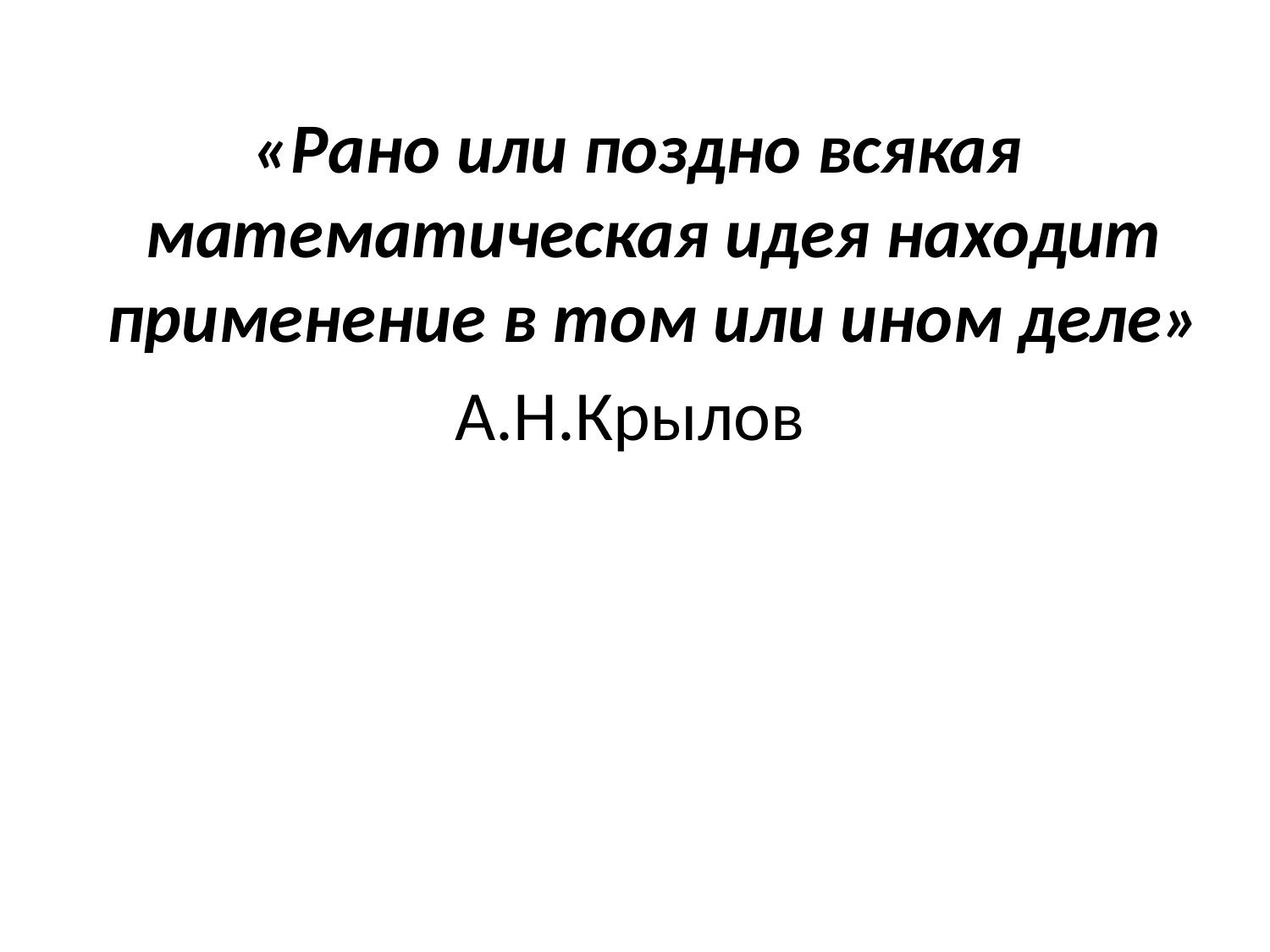

«Рано или поздно всякая математическая идея находит применение в том или ином деле»
А.Н.Крылов